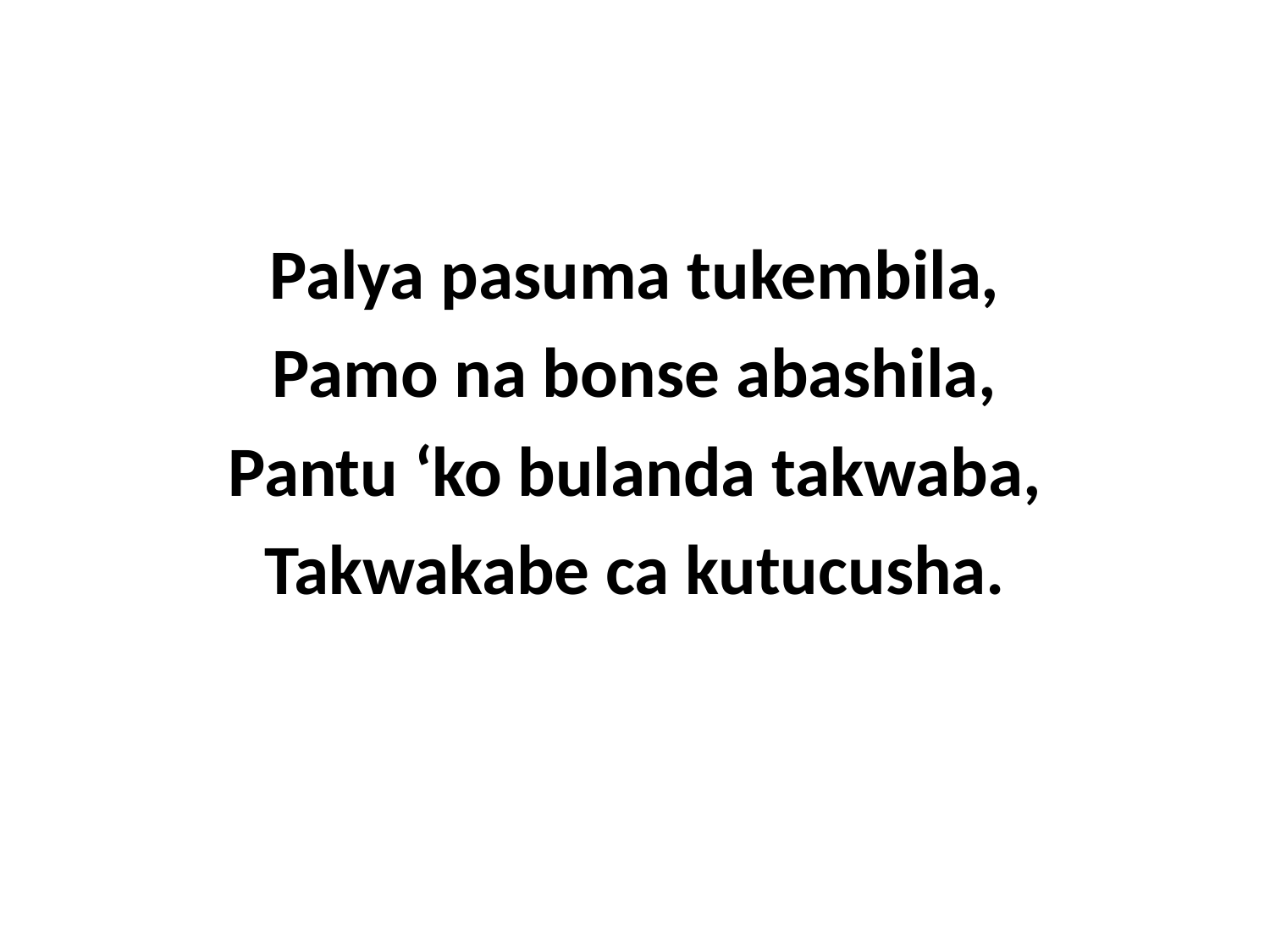

Palya pasuma tukembila,
Pamo na bonse abashila,
Pantu ‘ko bulanda takwaba,
Takwakabe ca kutucusha.